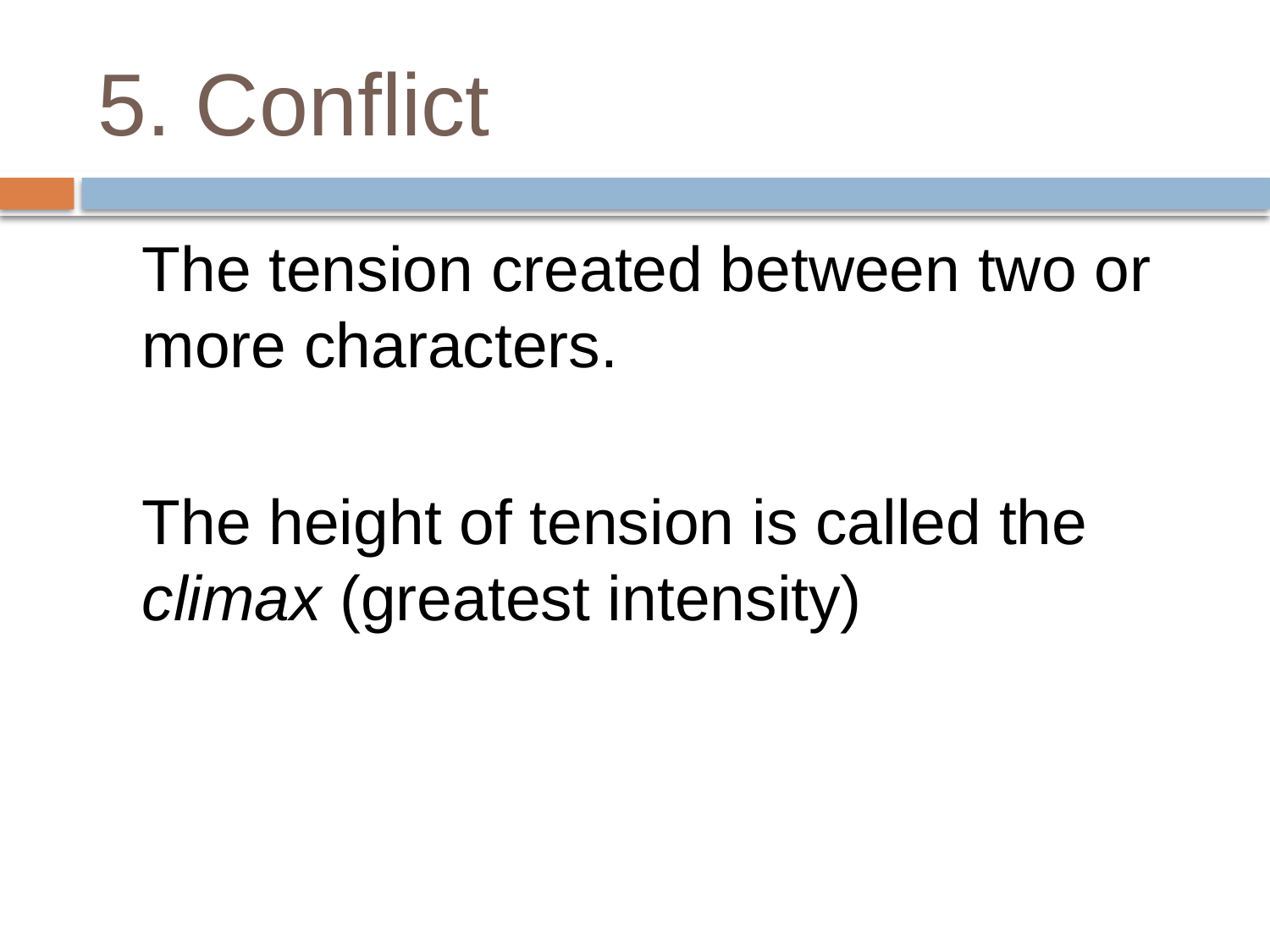

# 5. Conflict
	The tension created between two or more characters.

	The height of tension is called the climax (greatest intensity)